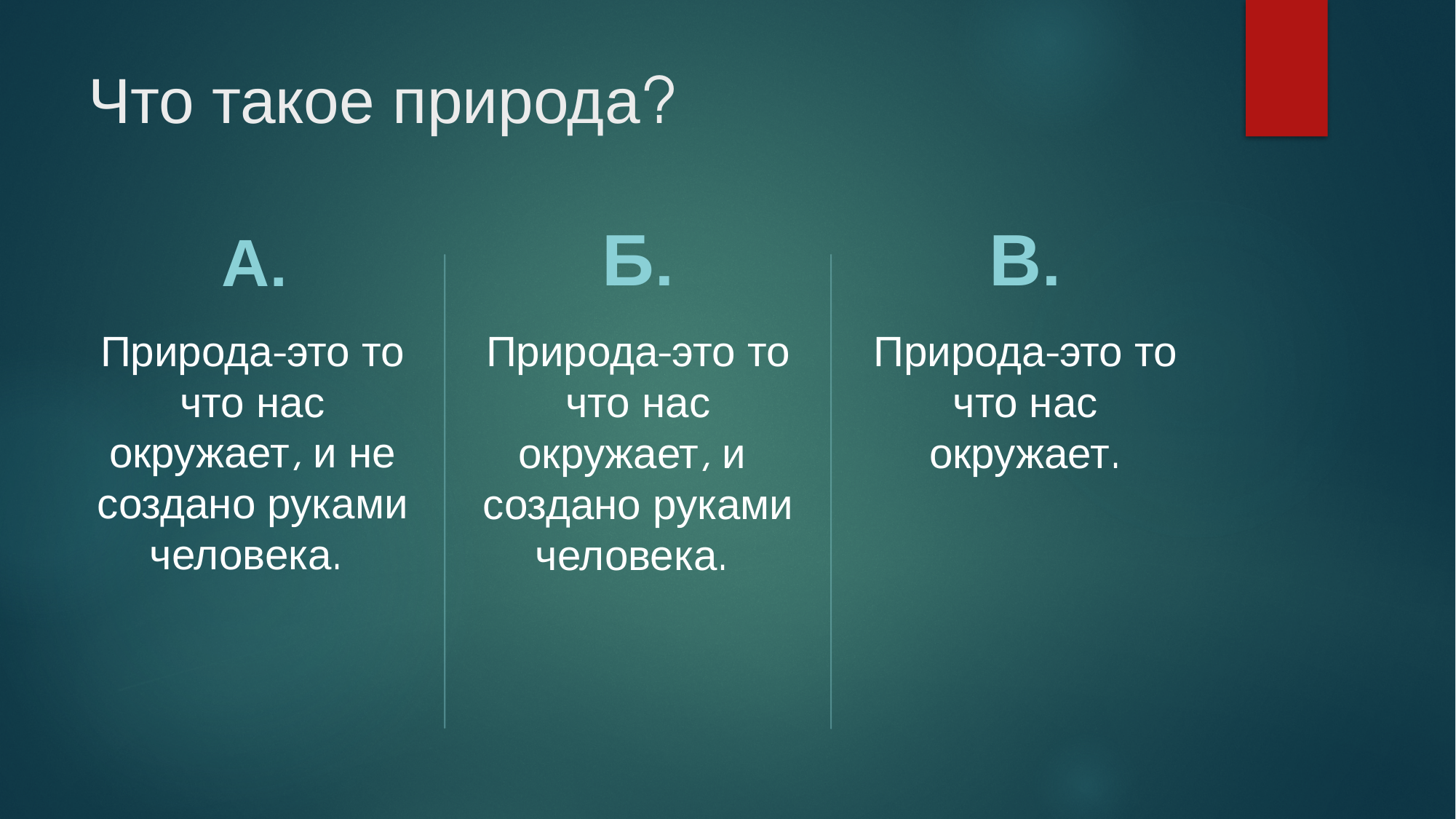

# Что такое природа?
А.
                Б.
В.
Природа-это то что нас окружает, и не создано руками человека.
Природа-это то что нас окружает, и  создано руками человека.

Природа-это то что нас окружает.